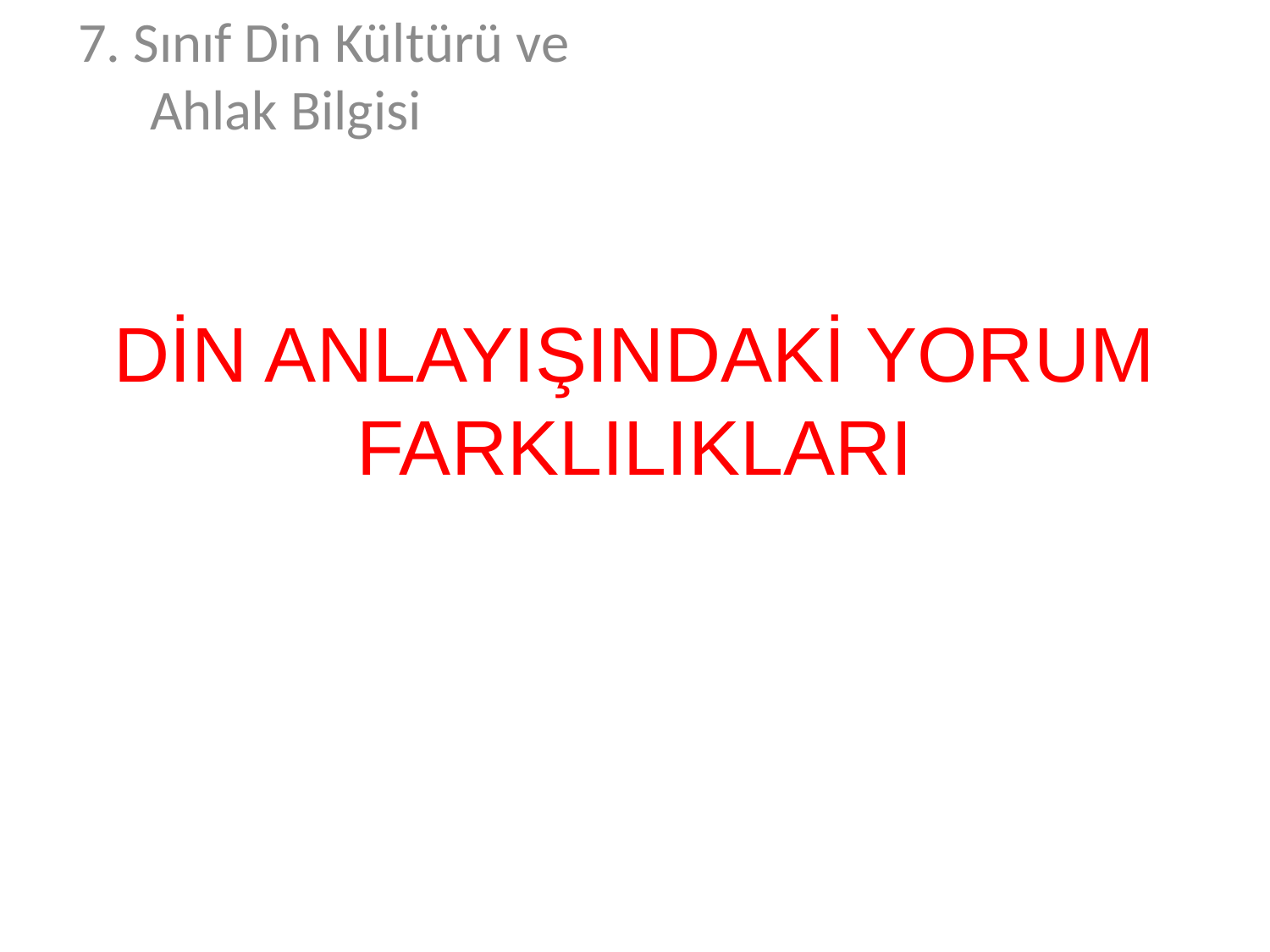

7. Sınıf Din Kültürü ve Ahlak Bilgisi
# DİN ANLAYIŞINDAKİ YORUM FARKLILIKLARI